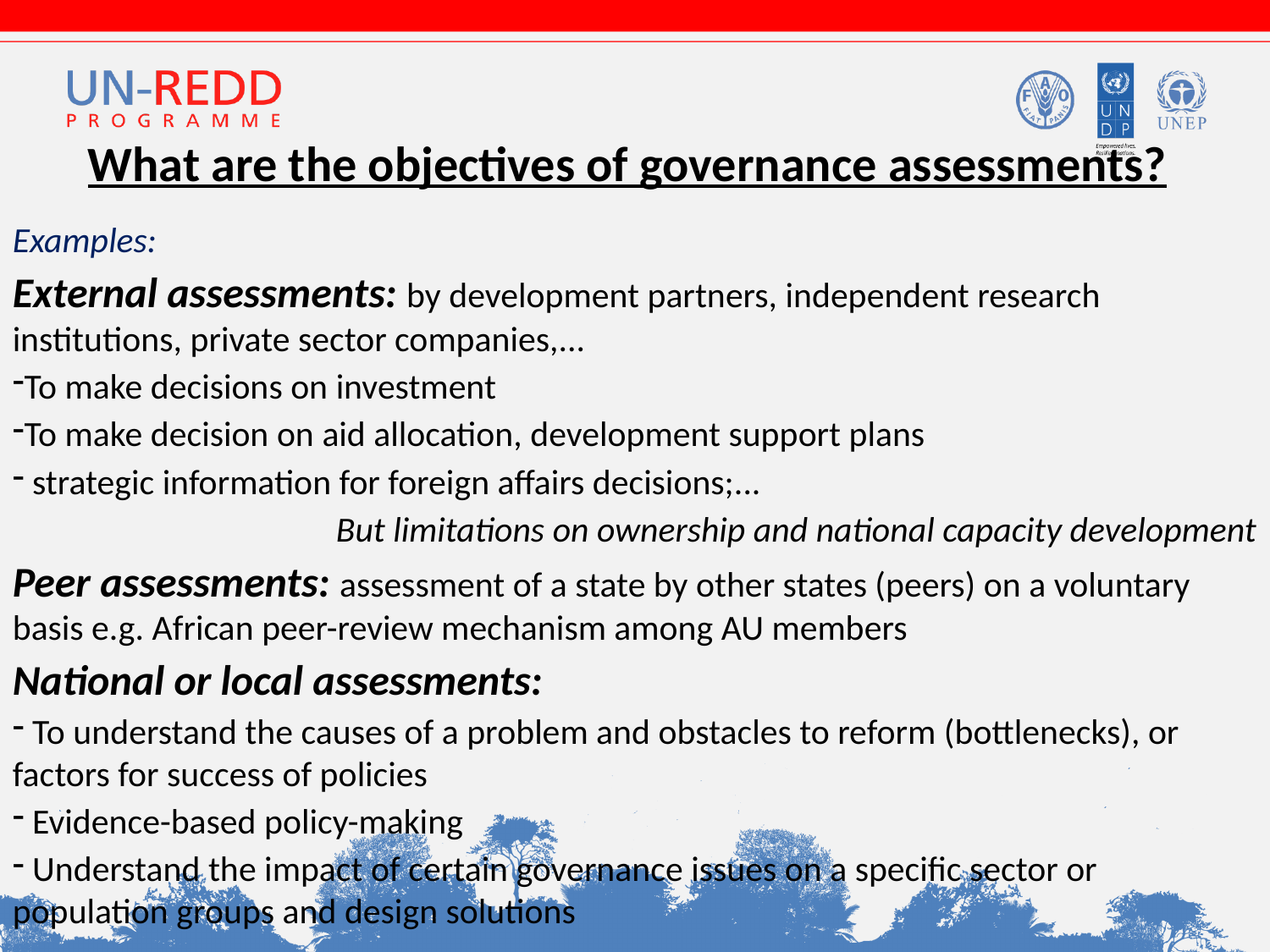

# What are the objectives of governance assessments?
Examples:
External assessments: by development partners, independent research institutions, private sector companies,...
To make decisions on investment
To make decision on aid allocation, development support plans
 strategic information for foreign affairs decisions;...
But limitations on ownership and national capacity development
Peer assessments: assessment of a state by other states (peers) on a voluntary basis e.g. African peer-review mechanism among AU members
National or local assessments:
 To understand the causes of a problem and obstacles to reform (bottlenecks), or factors for success of policies
 Evidence-based policy-making
 Understand the impact of certain governance issues on a specific sector or population groups and design solutions